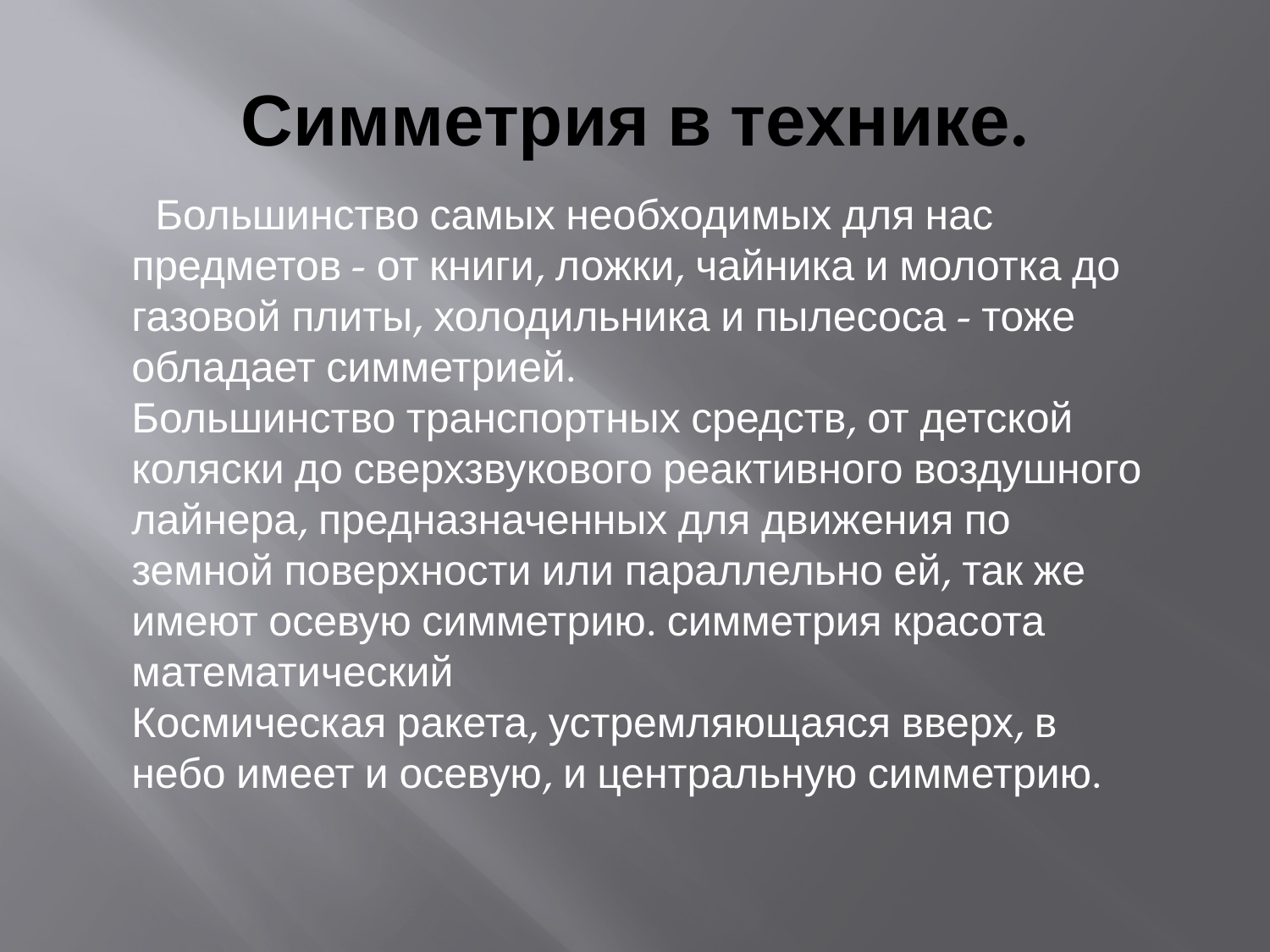

# Симметрия в технике.
  Большинство самых необходимых для нас предметов - от книги, ложки, чайника и молотка до газовой плиты, холодильника и пылесоса - тоже обладает симметрией.
Большинство транспортных средств, от детской коляски до сверхзвукового реактивного воздушного лайнера, предназначенных для движения по земной поверхности или параллельно ей, так же имеют осевую симметрию. симметрия красота математический
Космическая ракета, устремляющаяся вверх, в небо имеет и осевую, и центральную симметрию.